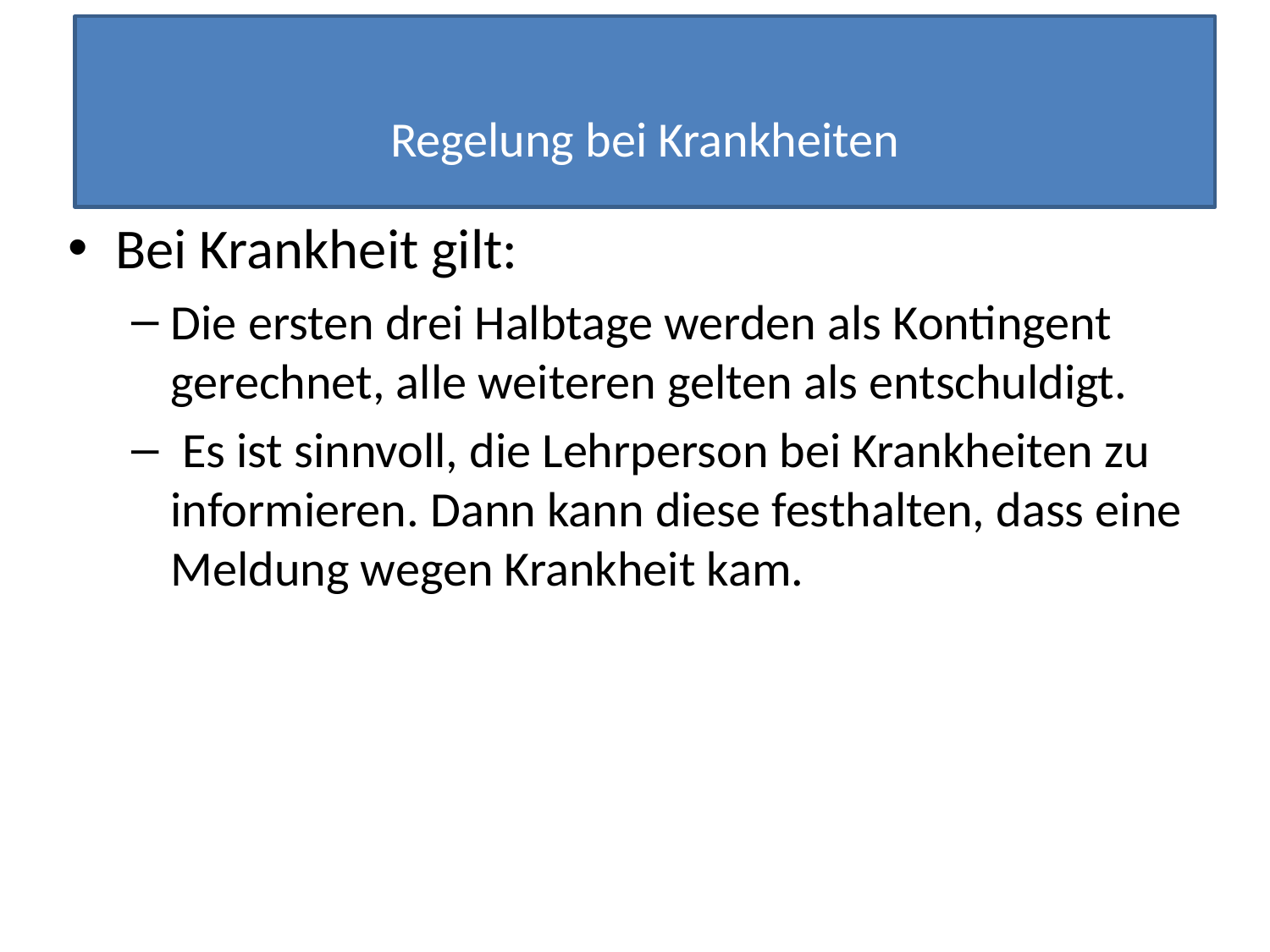

Regelung bei Krankheiten
# Die «Buchhaltung» der Klassenlehrperson
Bei Krankheit gilt:
Die ersten drei Halbtage werden als Kontingent gerechnet, alle weiteren gelten als entschuldigt.
 Es ist sinnvoll, die Lehrperson bei Krankheiten zu informieren. Dann kann diese festhalten, dass eine Meldung wegen Krankheit kam.